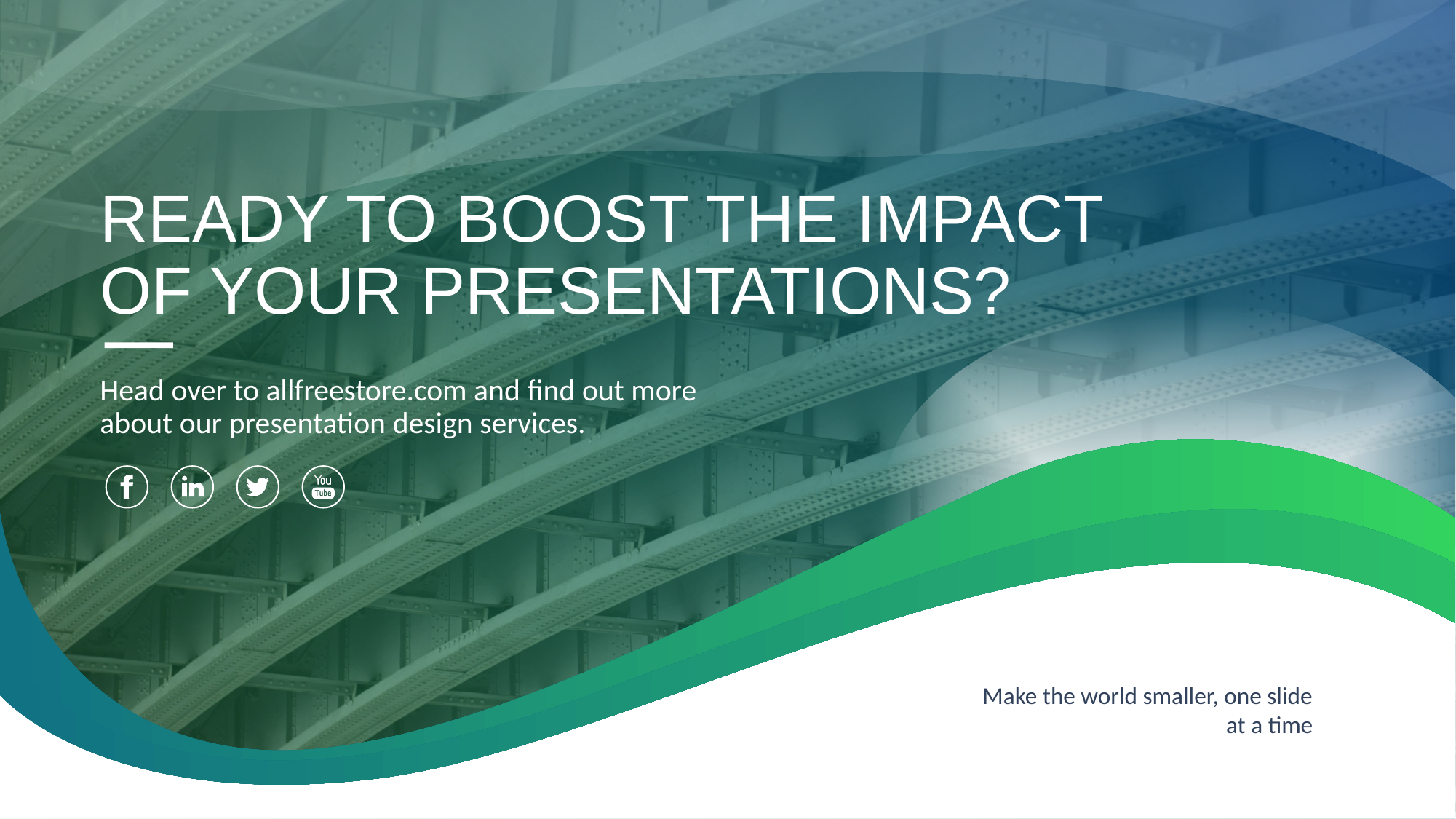

# READY TO BOOST THE IMPACT OF YOUR PRESENTATIONS?
Head over to allfreestore.com and find out more about our presentation design services.

Make the world smaller, one slide
at a time